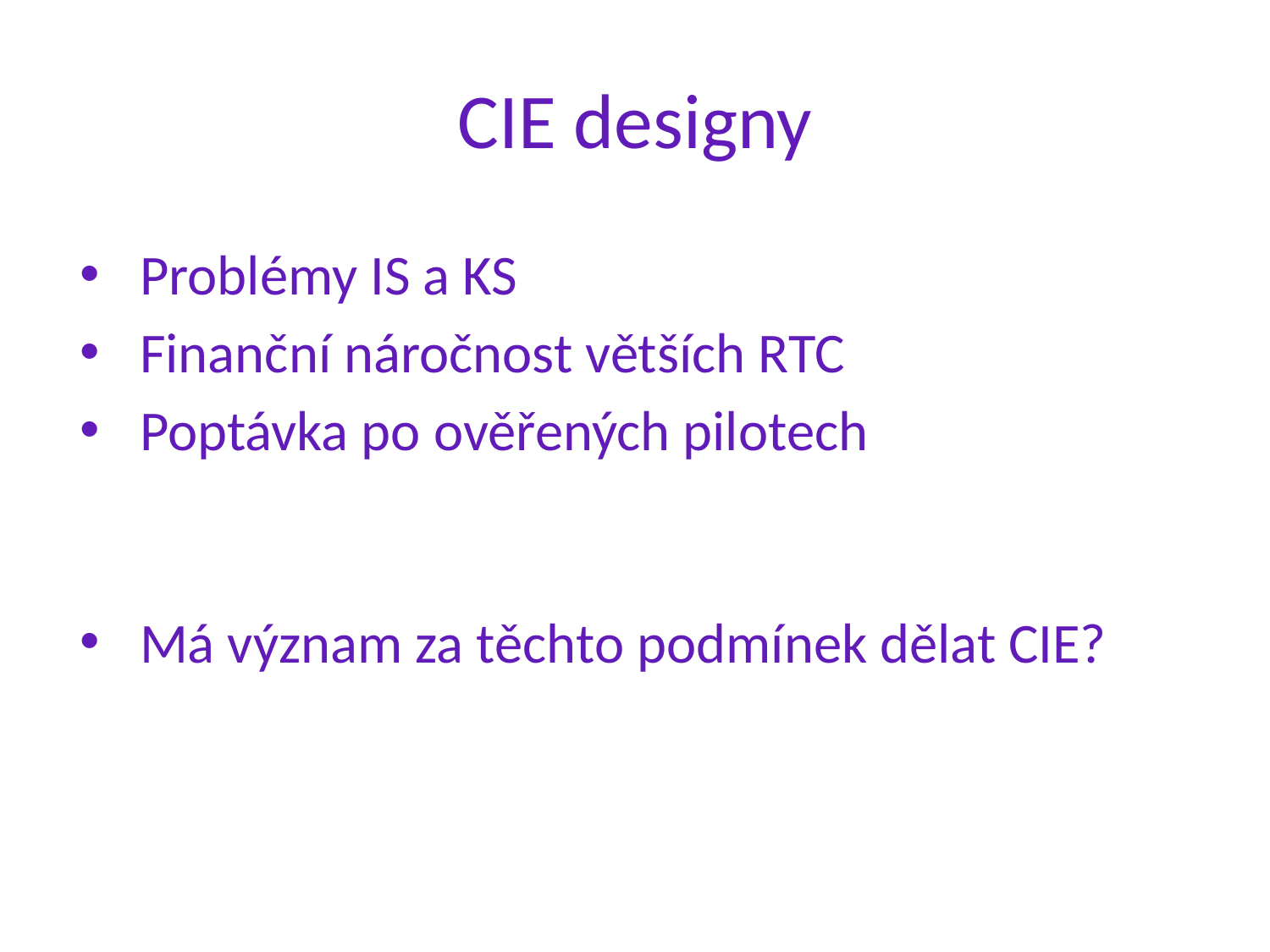

# CIE designy
Problémy IS a KS
Finanční náročnost větších RTC
Poptávka po ověřených pilotech

Má význam za těchto podmínek dělat CIE?